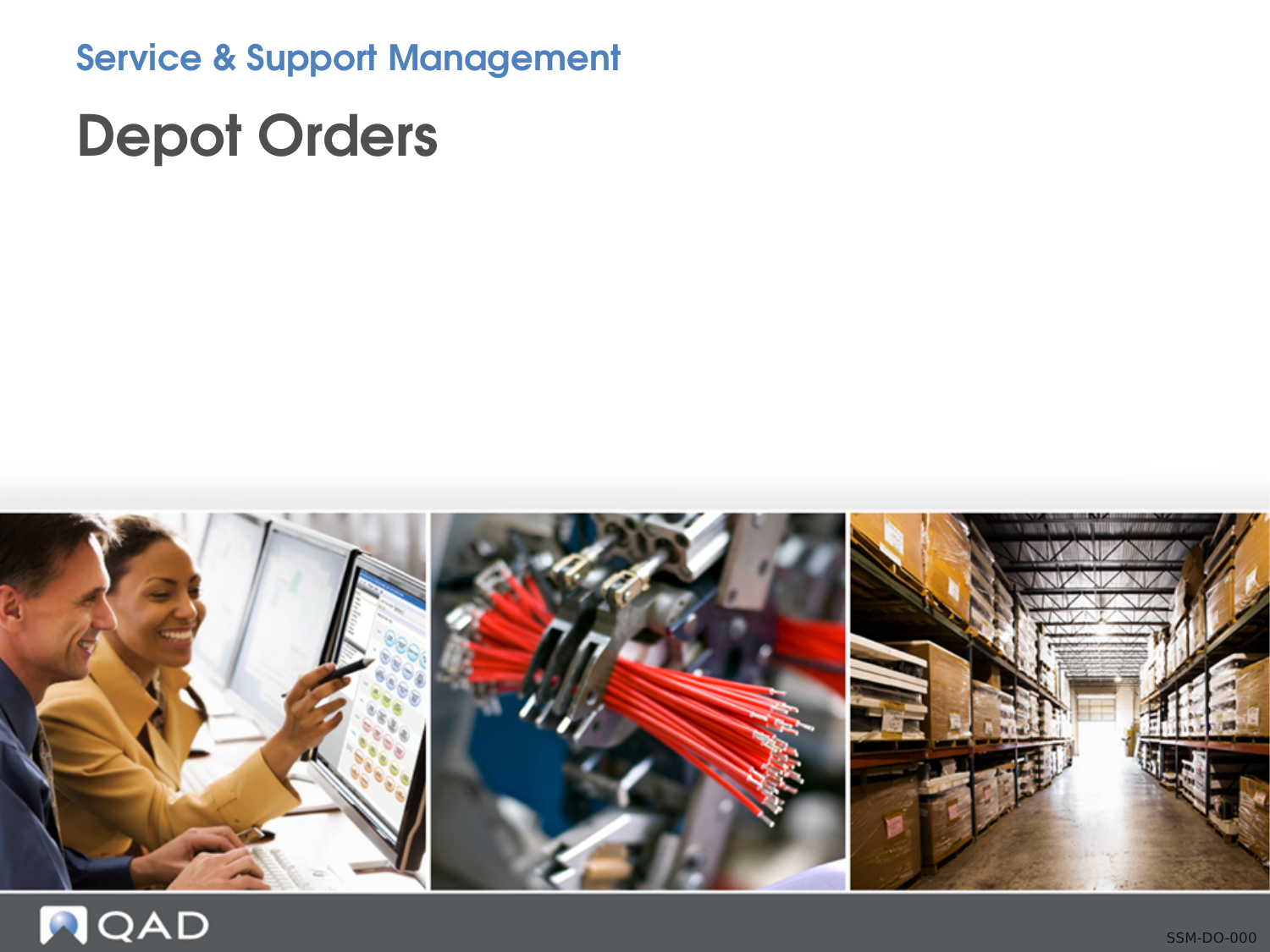

Service & Support Management
# Depot Orders

SSM-DO-000